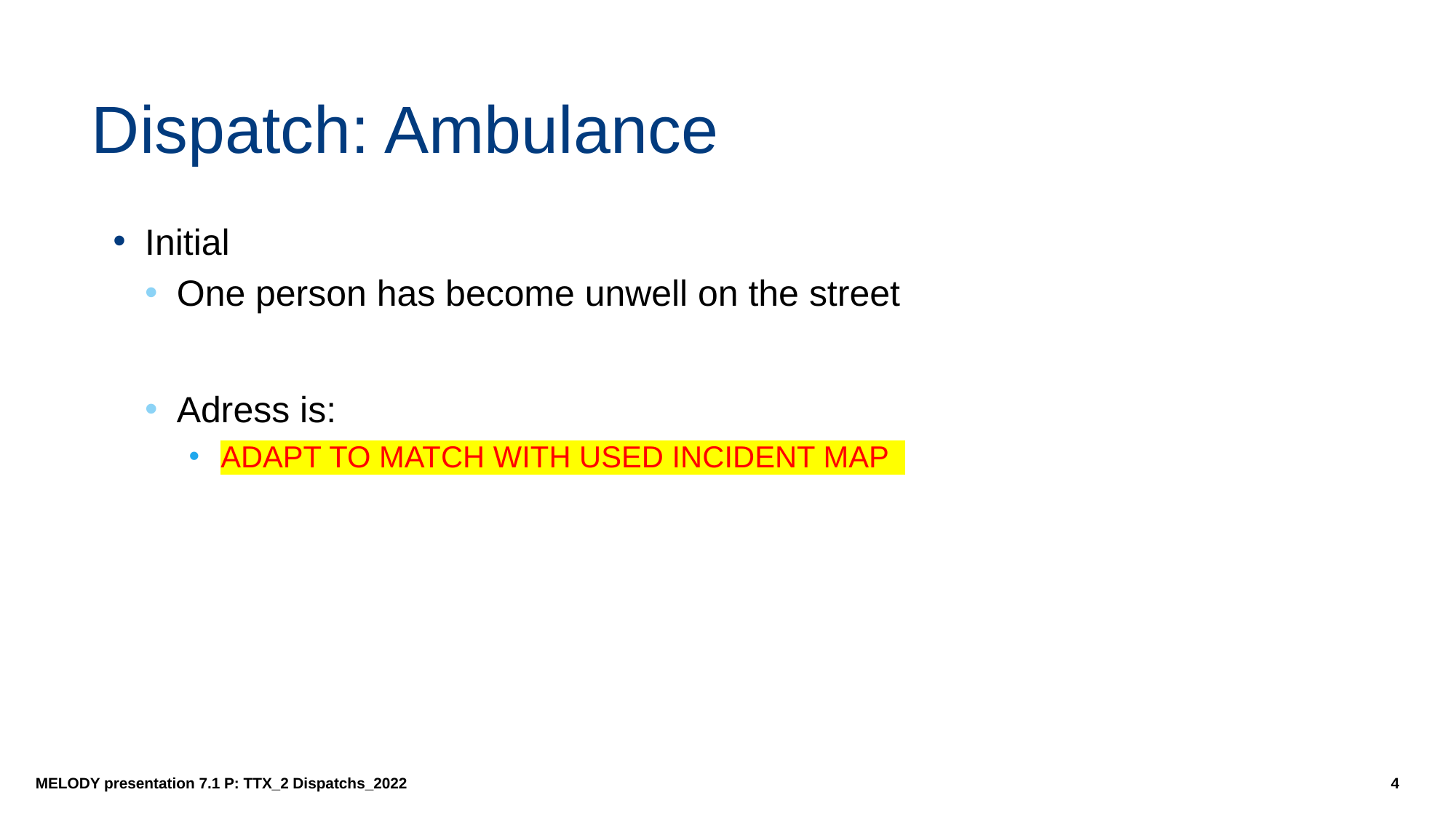

# Dispatch: Ambulance
Initial
One person has become unwell on the street

Adress is:
ADAPT TO MATCH WITH USED INCIDENT MAP
MELODY presentation 7.1 P: TTX_2 Dispatchs_2022
4